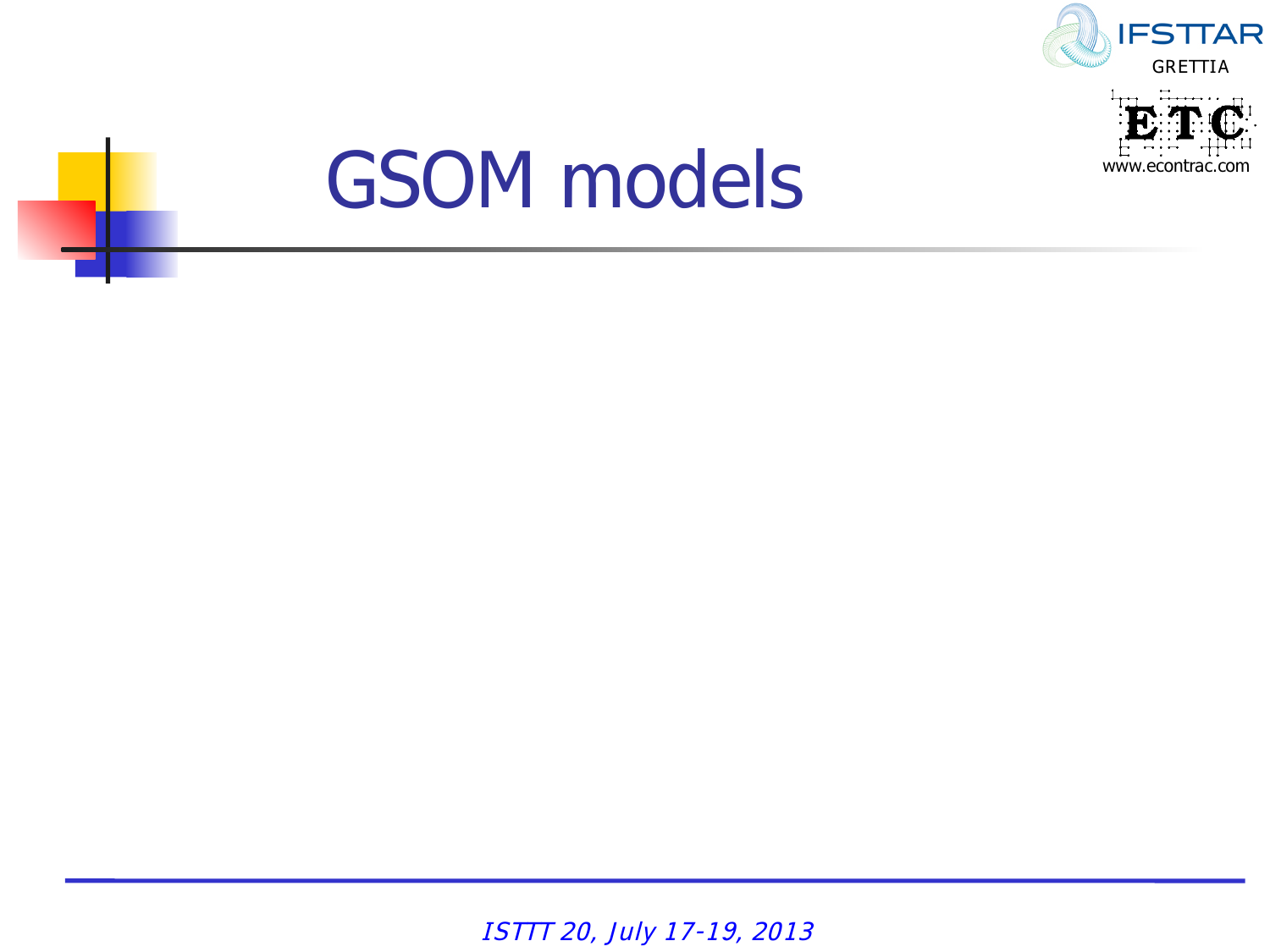

# GSOM models

ISTTT 20, July 17-19, 2013